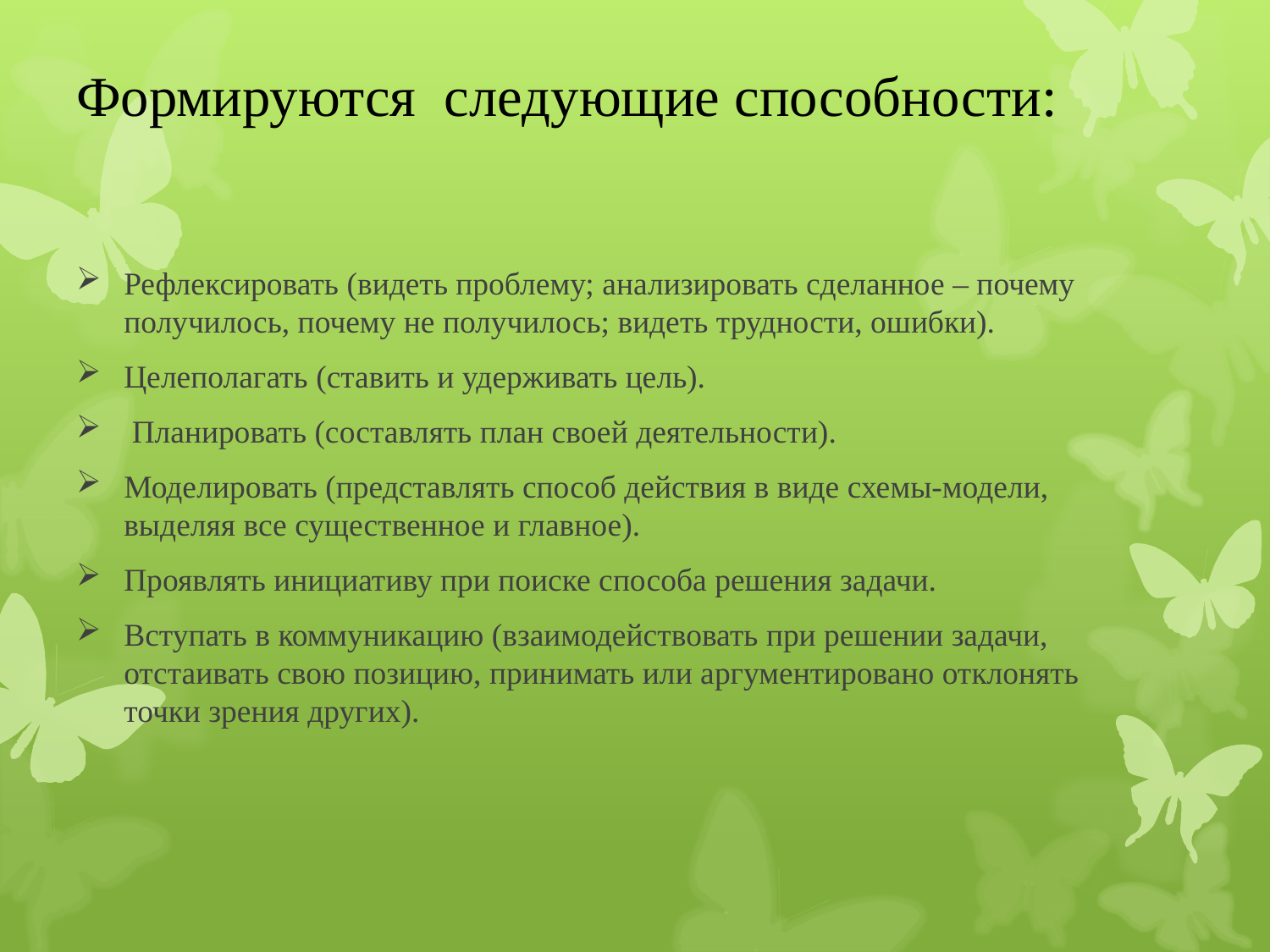

# Формируются  следующие способности:
Рефлексировать (видеть проблему; анализировать сделанное – почему получилось, почему не получилось; видеть трудности, ошибки).
Целеполагать (ставить и удерживать цель).
 Планировать (составлять план своей деятельности).
Моделировать (представлять способ действия в виде схемы-модели, выделяя все существенное и главное).
Проявлять инициативу при поиске способа решения задачи.
Вступать в коммуникацию (взаимодействовать при решении задачи, отстаивать свою позицию, принимать или аргументировано отклонять точки зрения других).